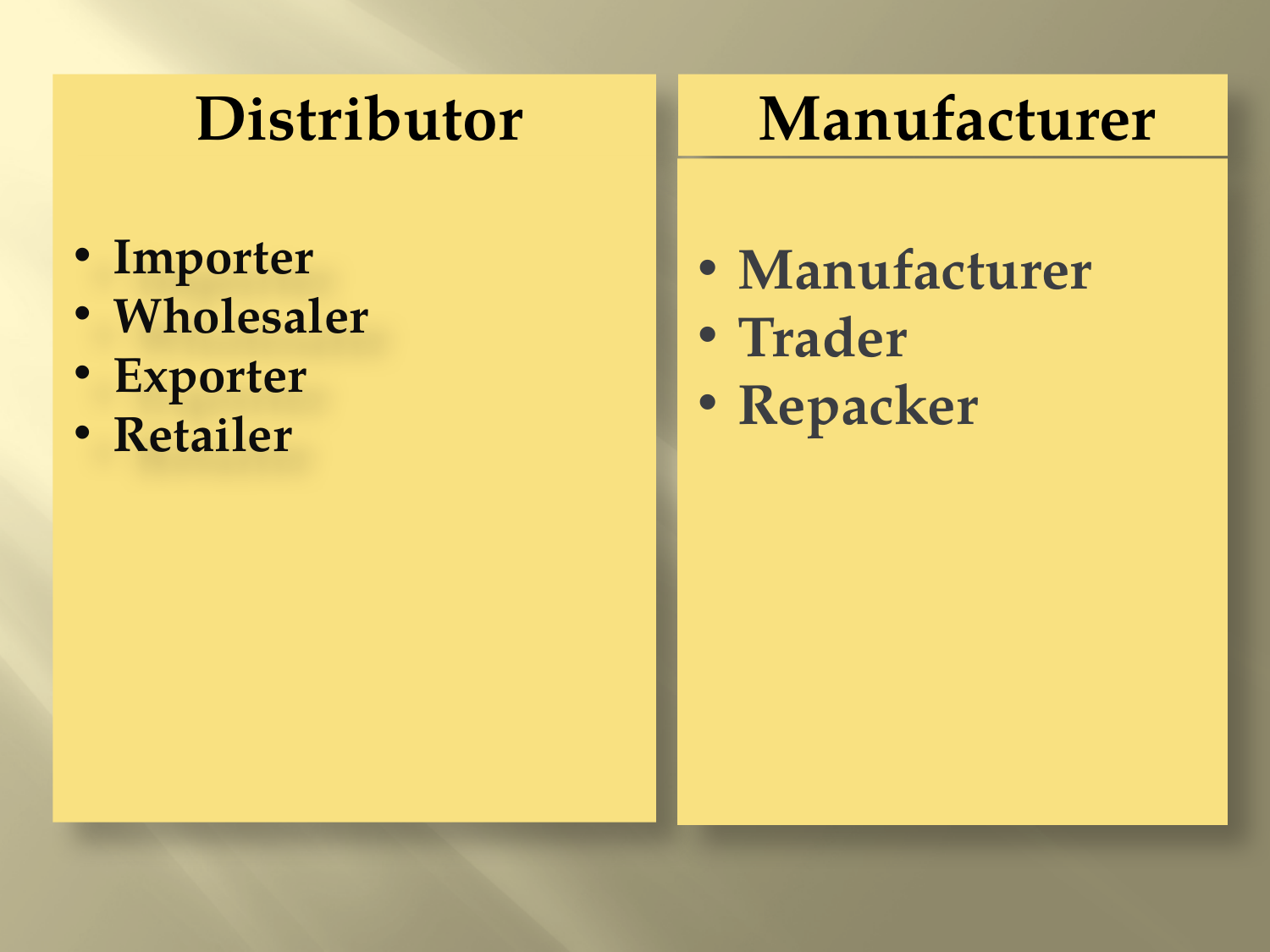

Distributor
Manufacturer

Importer
Wholesaler
Exporter
Retailer

Manufacturer
Trader
Repacker